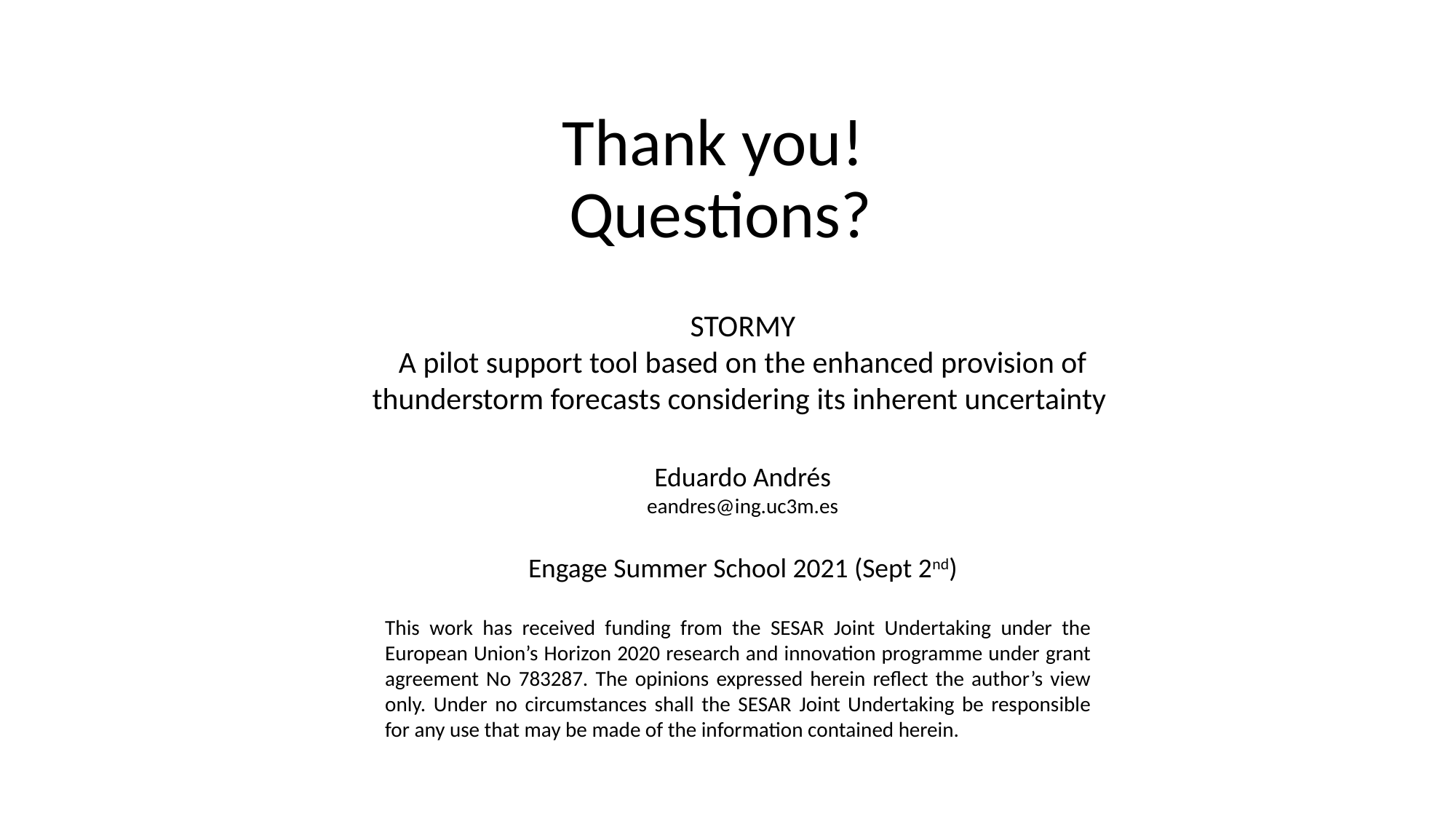

# Thank you! Questions?

STORMY
A pilot support tool based on the enhanced provision of thunderstorm forecasts considering its inherent uncertainty

Eduardo Andrés
eandres@ing.uc3m.es
Engage Summer School 2021 (Sept 2nd)
This work has received funding from the SESAR Joint Undertaking under the European Union’s Horizon 2020 research and innovation programme under grant agreement No 783287. The opinions expressed herein reflect the author’s view only. Under no circumstances shall the SESAR Joint Undertaking be responsible for any use that may be made of the information contained herein.